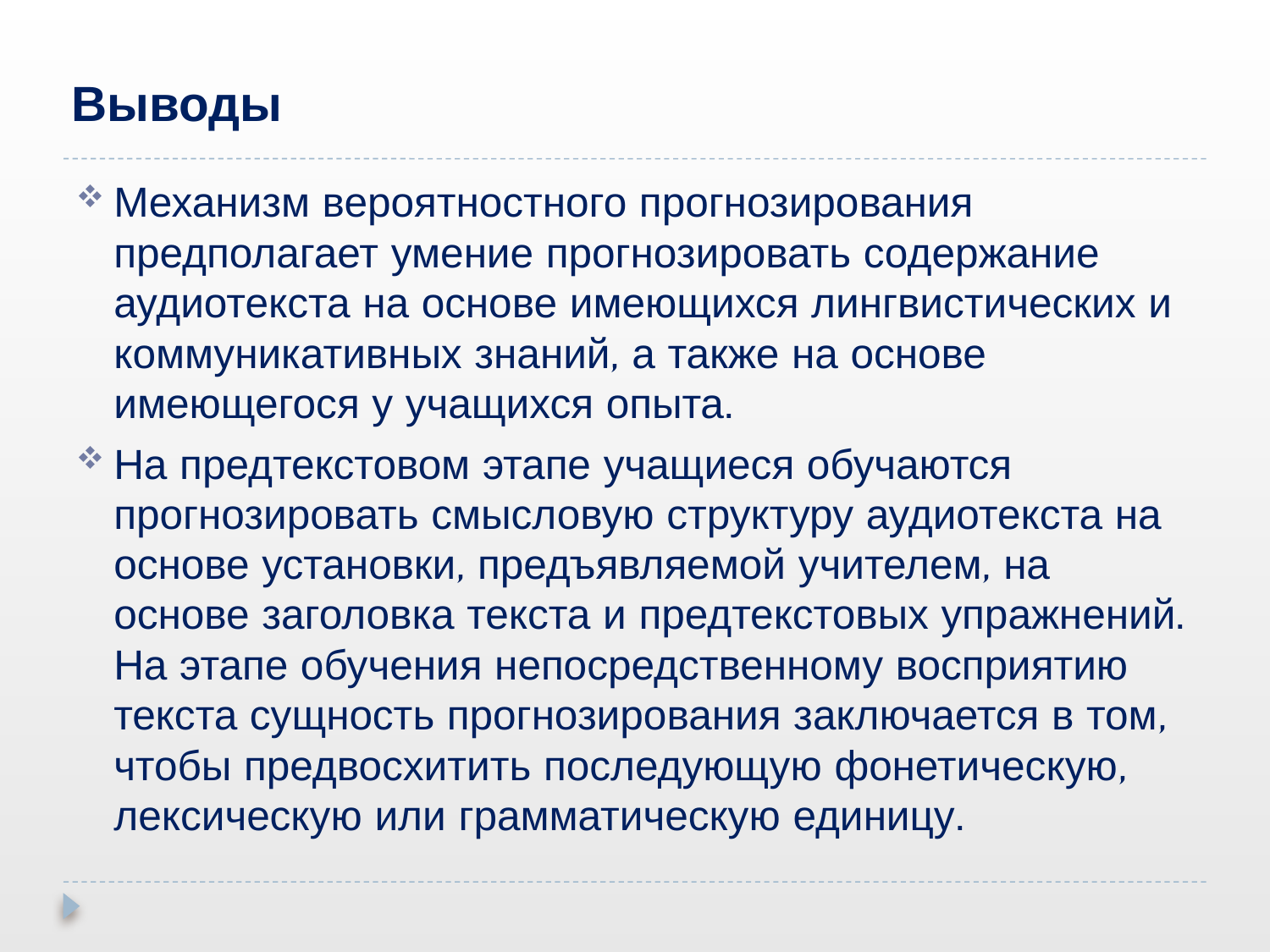

# Выводы
Механизм вероятностного прогнозирования предполагает умение прогнозировать содержание аудиотекста на основе имеющихся лингвистических и коммуникативных знаний, а также на основе имеющегося у учащихся опыта.
На предтекстовом этапе учащиеся обучаются прогнозировать смысловую структуру аудиотекста на основе установки, предъявляемой учителем, на основе заголовка текста и предтекстовых упражнений. На этапе обучения непосредственному восприятию текста сущность прогнозирования заключается в том, чтобы предвосхитить последующую фонетическую, лексическую или грамматическую единицу.